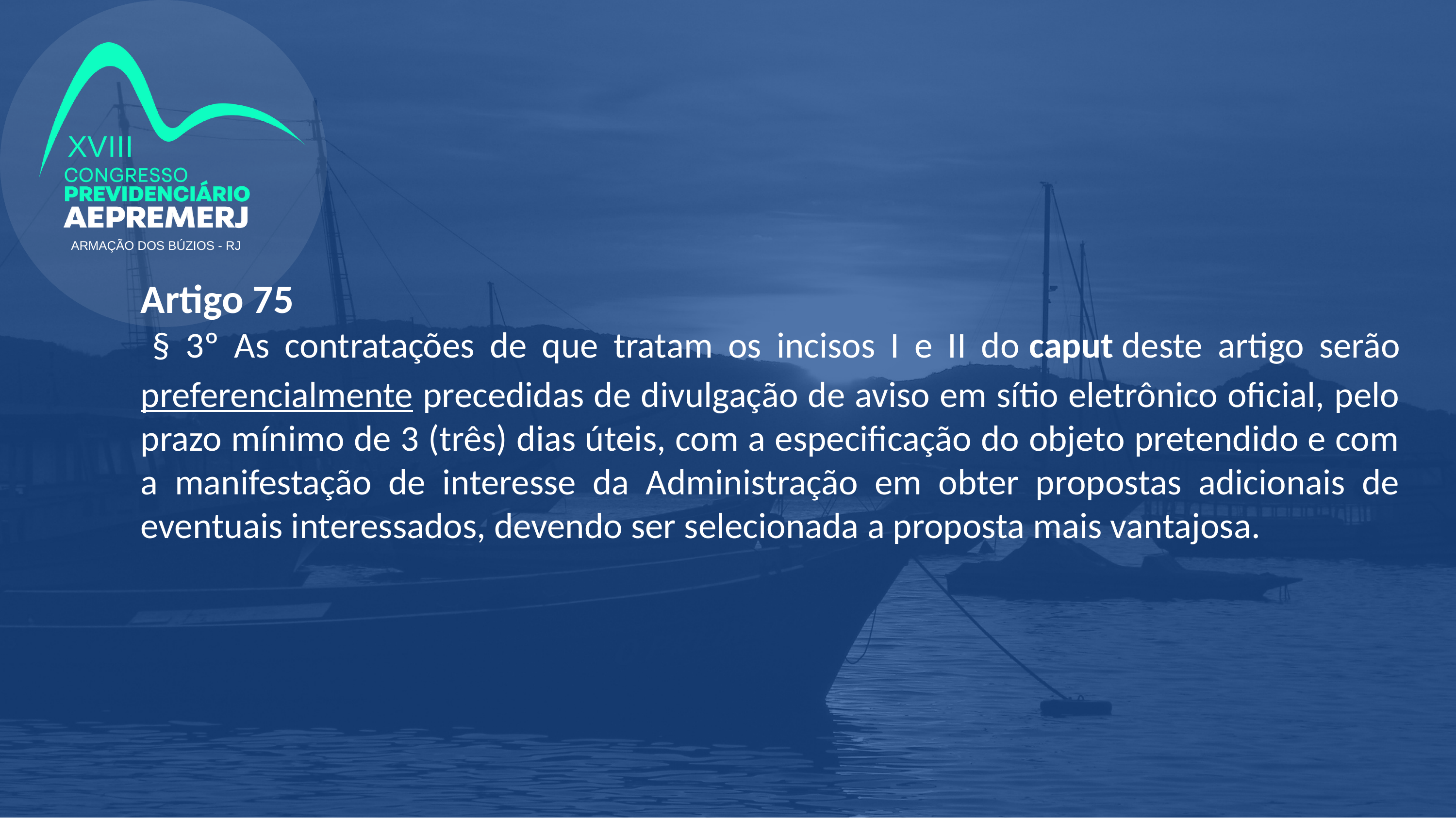

XVIII

ARMAÇÃO DOS BÚZIOS - RJ
Artigo 75
 § 3º As contratações de que tratam os incisos I e II do caput deste artigo serão preferencialmente precedidas de divulgação de aviso em sítio eletrônico oficial, pelo prazo mínimo de 3 (três) dias úteis, com a especificação do objeto pretendido e com a manifestação de interesse da Administração em obter propostas adicionais de eventuais interessados, devendo ser selecionada a proposta mais vantajosa.